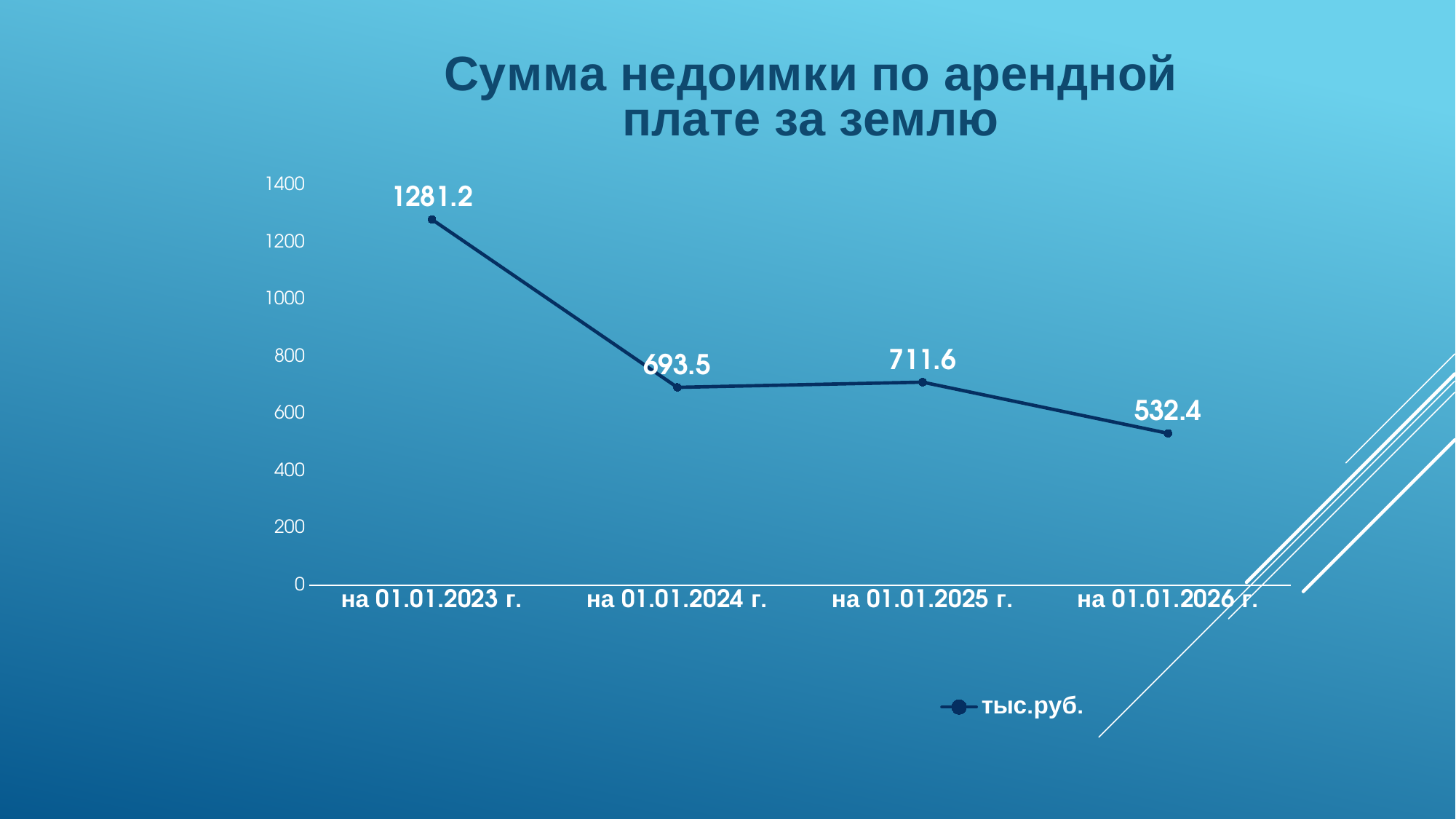

### Chart: Сумма недоимки по арендной плате за землю

| Category | тыс.руб. |
|---|---|
| на 01.01.2023 г. | 1281.2 |
| на 01.01.2024 г. | 693.5 |
| на 01.01.2025 г. | 711.6 |
| на 01.01.2026 г. | 532.4 |